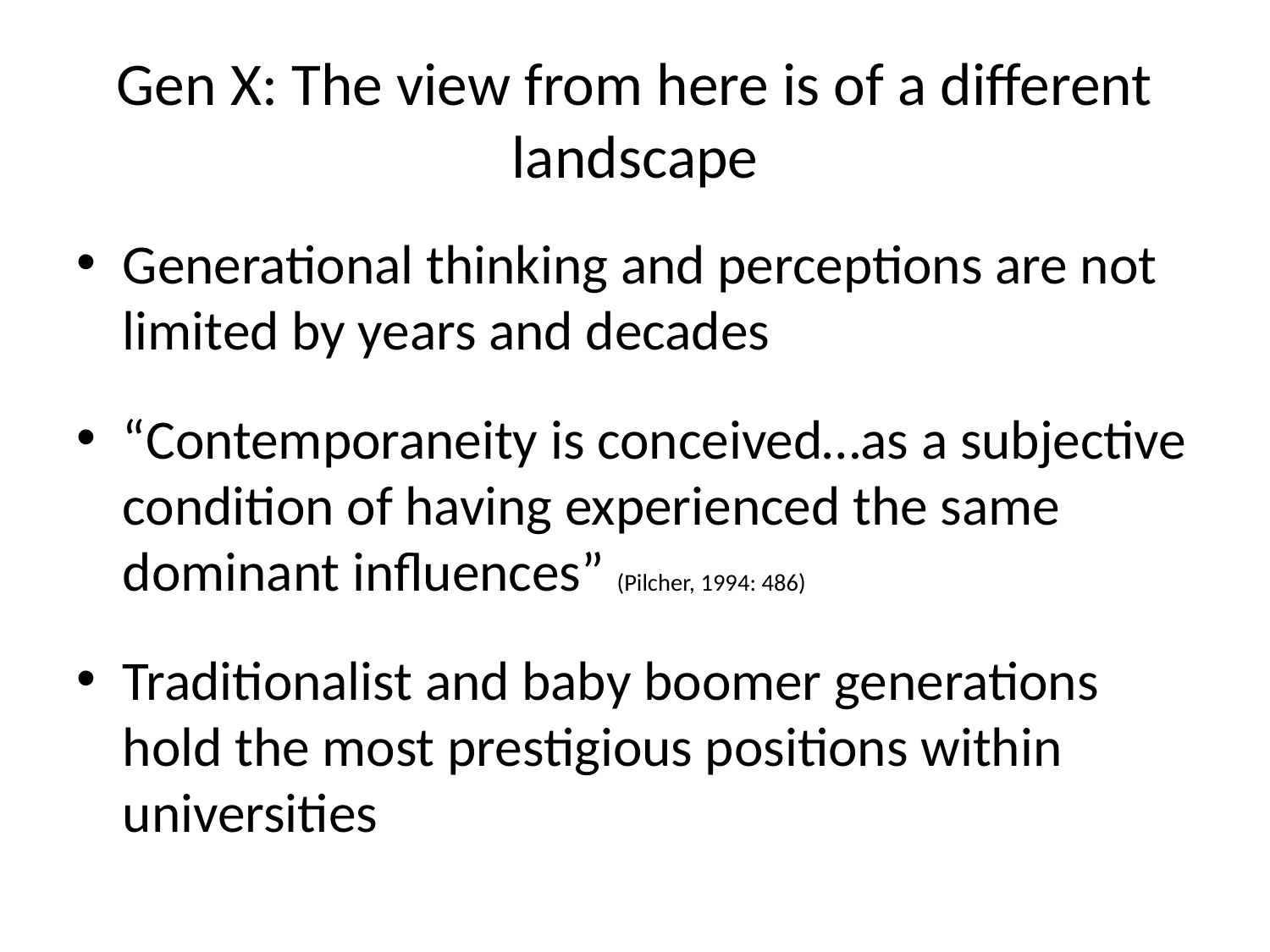

# Gen X: The view from here is of a different landscape
Generational thinking and perceptions are not limited by years and decades
“Contemporaneity is conceived…as a subjective condition of having experienced the same dominant influences” (Pilcher, 1994: 486)
Traditionalist and baby boomer generations hold the most prestigious positions within universities